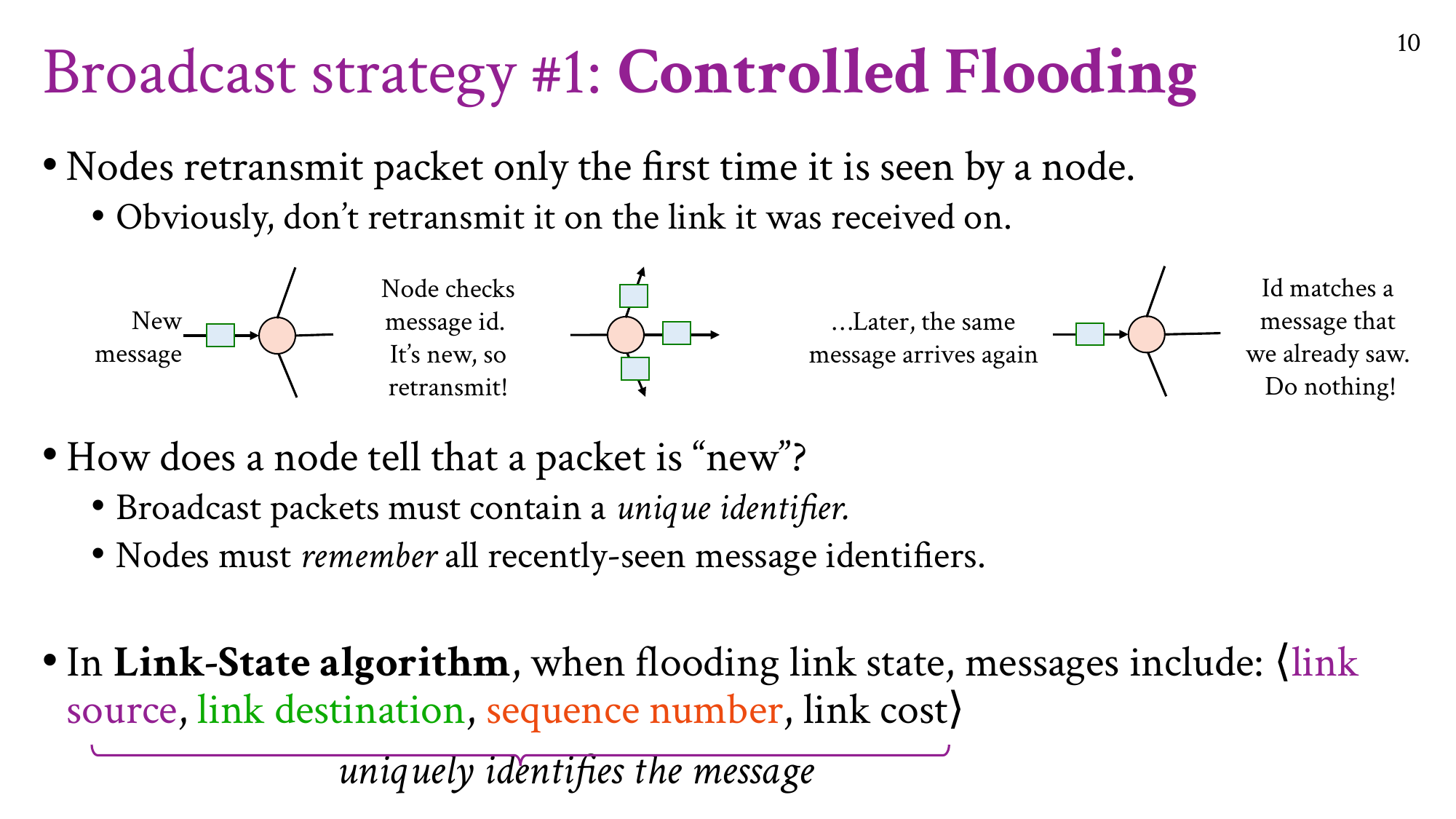

# Broadcast strategy #1: Controlled Flooding
Nodes retransmit packet only the first time it is seen by a node.
Obviously, don’t retransmit it on the link it was received on.

How does a node tell that a packet is “new”?
Broadcast packets must contain a unique identifier.
Nodes must remember all recently-seen message identifiers.

In Link-State algorithm, when flooding link state, messages include: ⟨link source, link destination, sequence number, link cost⟩
			uniquely identifies the message
Id matches a message that we already saw.  Do nothing!
Node checks message id.  It’s new, so retransmit!

New message
…Later, the same message arrives again